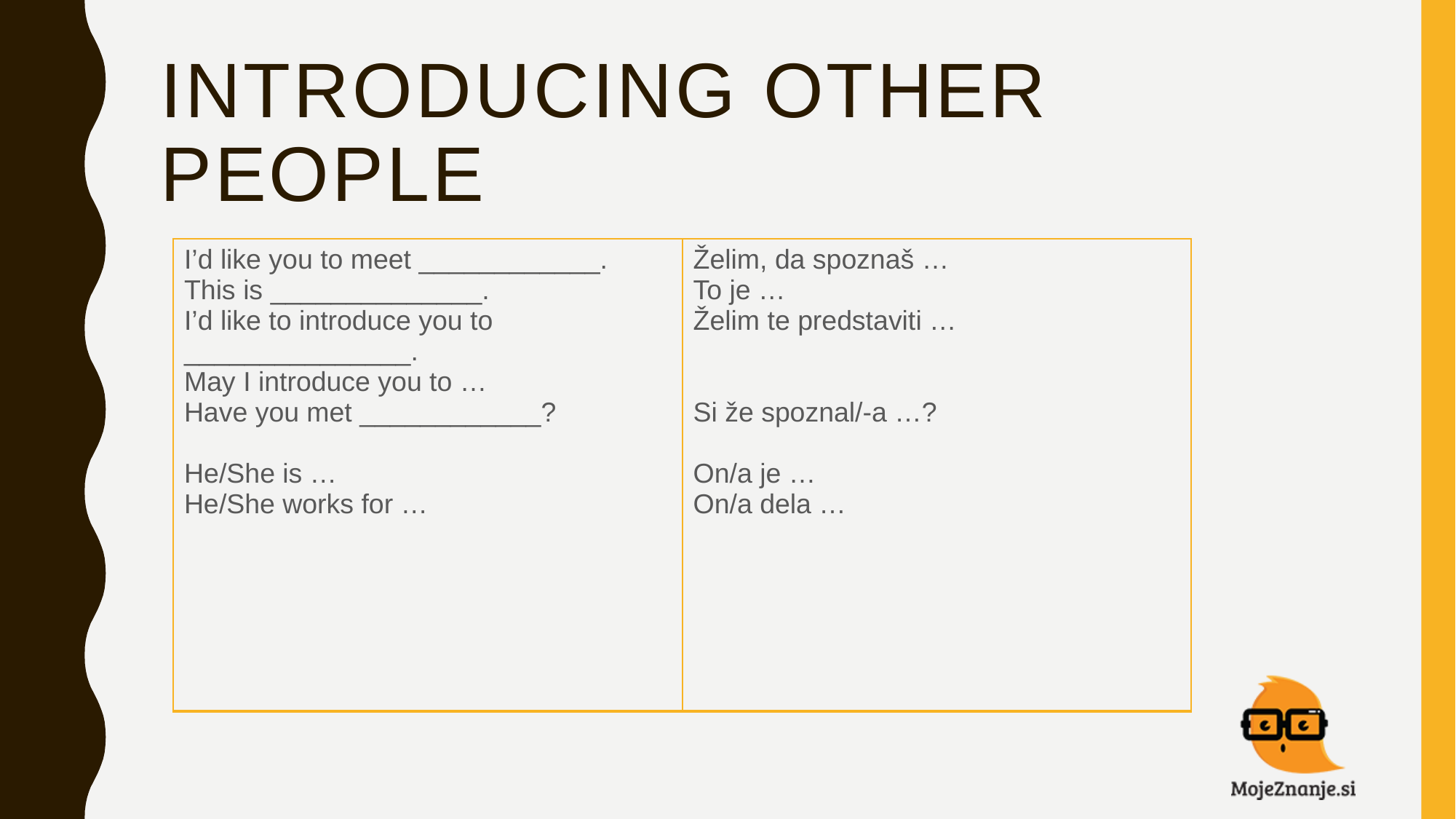

# INTRODUCING OTHER PEOPLE
| I’d like you to meet \_\_\_\_\_\_\_\_\_\_\_\_. This is \_\_\_\_\_\_\_\_\_\_\_\_\_\_. I’d like to introduce you to \_\_\_\_\_\_\_\_\_\_\_\_\_\_\_. May I introduce you to … Have you met \_\_\_\_\_\_\_\_\_\_\_\_? He/She is … He/She works for … | Želim, da spoznaš … To je … Želim te predstaviti … Si že spoznal/-a …? On/a je … On/a dela … |
| --- | --- |